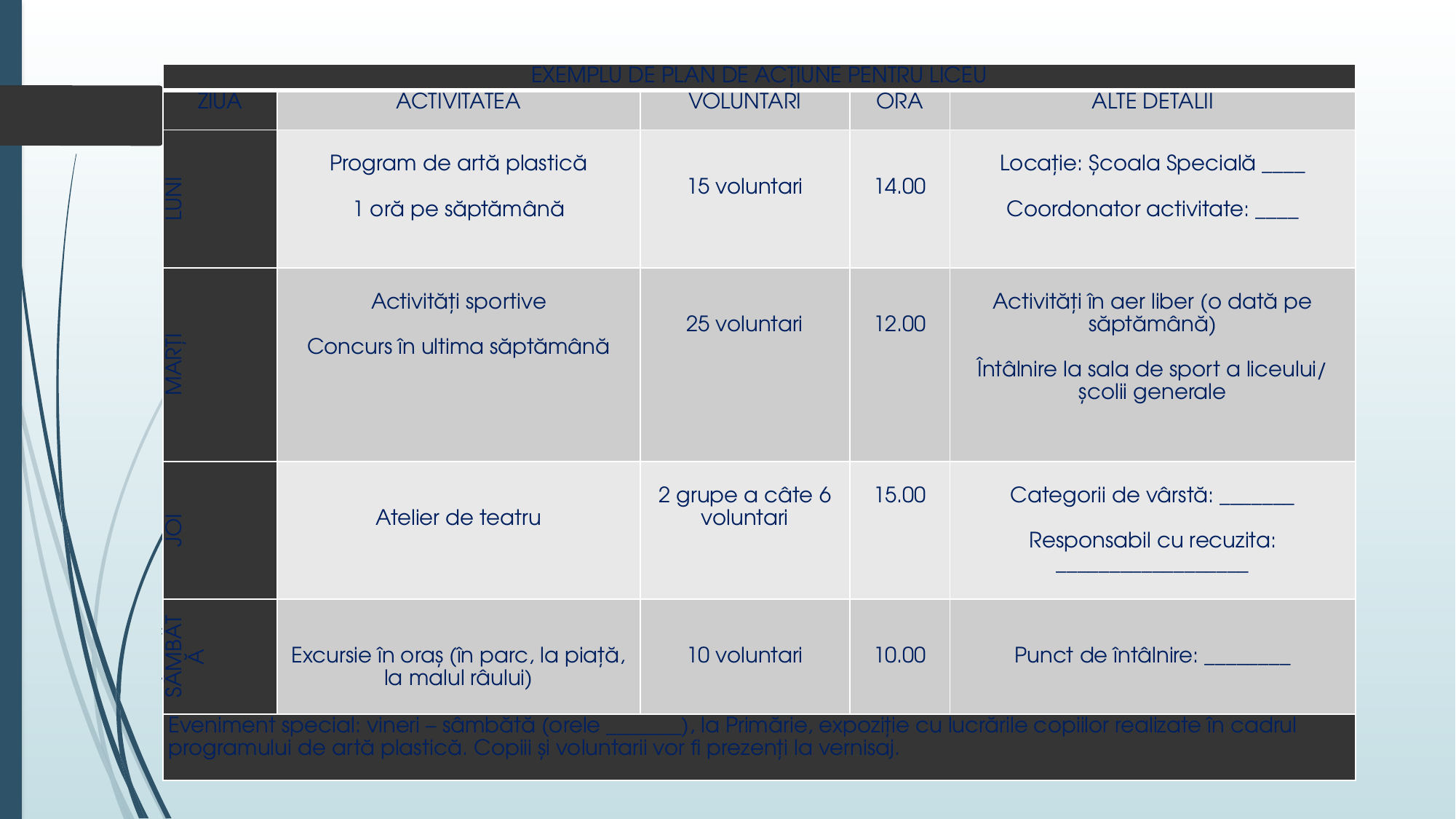

| EXEMPLU DE PLAN DE ACȚIUNE PENTRU LICEU |  |  |  |  |
| --- | --- | --- | --- | --- |
| ZIUA | ACTIVITATEA | VOLUNTARI | ORA | ALTE DETALII |
| LUNI | Program de artă plastică   1 oră pe săptămână | 15 voluntari | 14.00 | Locație: Școala Specială \_\_\_\_   Coordonator activitate: \_\_\_\_ |
| MARȚI | Activități sportive   Concurs în ultima săptămână | 25 voluntari | 12.00 | Activități în aer liber (o dată pe săptămână)   Întâlnire la sala de sport a liceului/ școlii generale |
| JOI | Atelier de teatru | 2 grupe a câte 6 voluntari | 15.00 | Categorii de vârstă: \_\_\_\_\_\_\_   Responsabil cu recuzita: \_\_\_\_\_\_\_\_\_\_\_\_\_\_\_\_\_\_ |
| SÂMBĂTĂ | Excursie în oraș (în parc, la piață, la malul râului) | 10 voluntari | 10.00 | Punct de întâlnire: \_\_\_\_\_\_\_\_ |
| Eveniment special: vineri – sâmbătă (orele \_\_\_\_\_\_\_), la Primărie, expoziție cu lucrările copiilor realizate în cadrul programului de artă plastică. Copiii și voluntarii vor fi prezenți la vernisaj. |  |  |  |  |